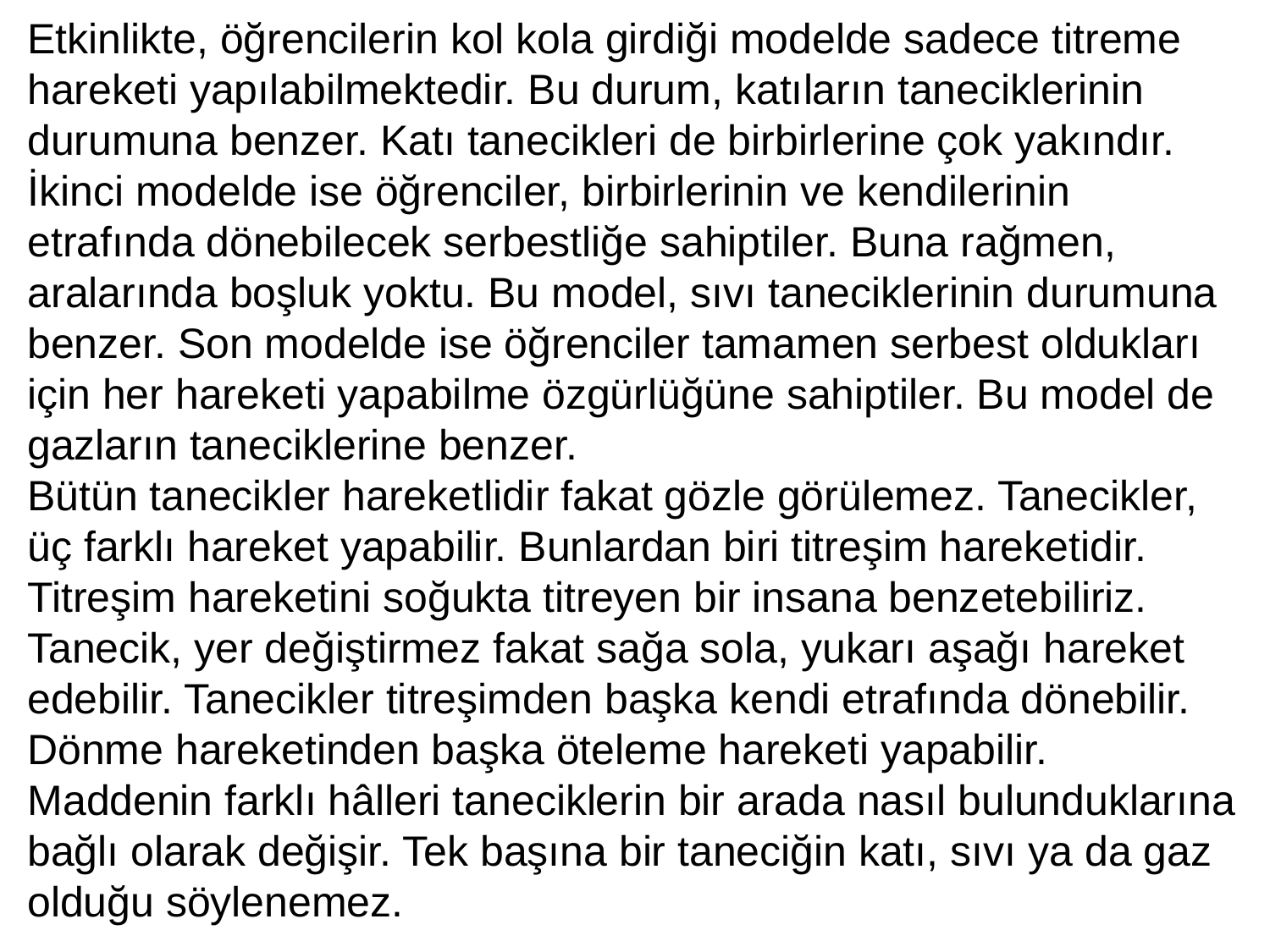

Etkinlikte, öğrencilerin kol kola girdiği modelde sadece titreme hareketi yapılabilmektedir. Bu durum, katıların taneciklerinin durumuna benzer. Katı tanecikleri de birbirlerine çok yakındır. İkinci modelde ise öğrenciler, birbirlerinin ve kendilerinin etrafında dönebilecek serbestliğe sahiptiler. Buna rağmen,
aralarında boşluk yoktu. Bu model, sıvı taneciklerinin durumuna benzer. Son modelde ise öğrenciler tamamen serbest oldukları için her hareketi yapabilme özgürlüğüne sahiptiler. Bu model de gazların taneciklerine benzer.
Bütün tanecikler hareketlidir fakat gözle görülemez. Tanecikler, üç farklı hareket yapabilir. Bunlardan biri titreşim hareketidir. Titreşim hareketini soğukta titreyen bir insana benzetebiliriz. Tanecik, yer değiştirmez fakat sağa sola, yukarı aşağı hareket edebilir. Tanecikler titreşimden başka kendi etrafında dönebilir. Dönme hareketinden başka öteleme hareketi yapabilir.
Maddenin farklı hâlleri taneciklerin bir arada nasıl bulunduklarına bağlı olarak değişir. Tek başına bir taneciğin katı, sıvı ya da gaz olduğu söylenemez.